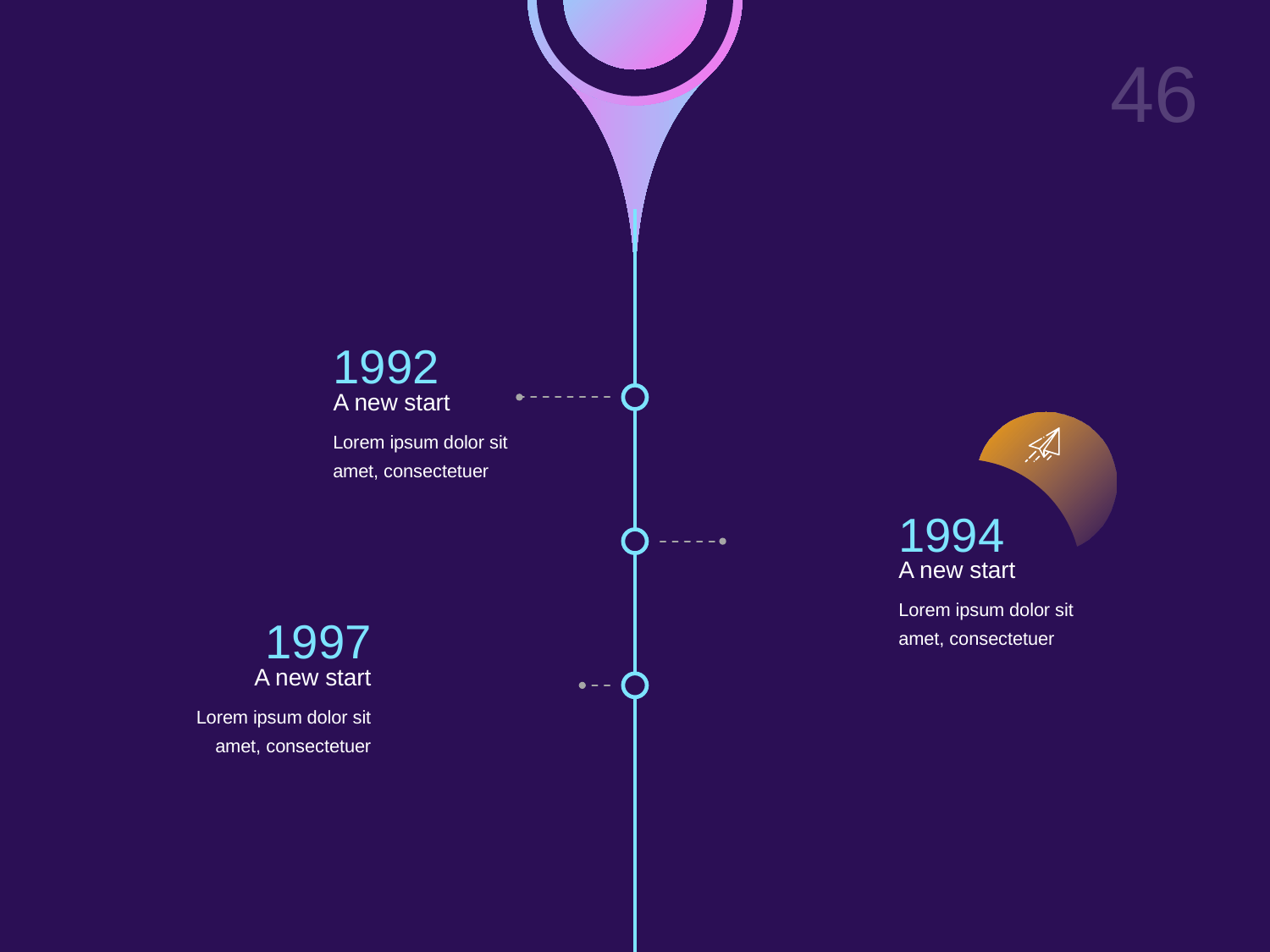

1992
A new start

Lorem ipsum dolor sit amet, consectetuer

1994
A new start

Lorem ipsum dolor sit amet, consectetuer
1997
A new start

Lorem ipsum dolor sit amet, consectetuer